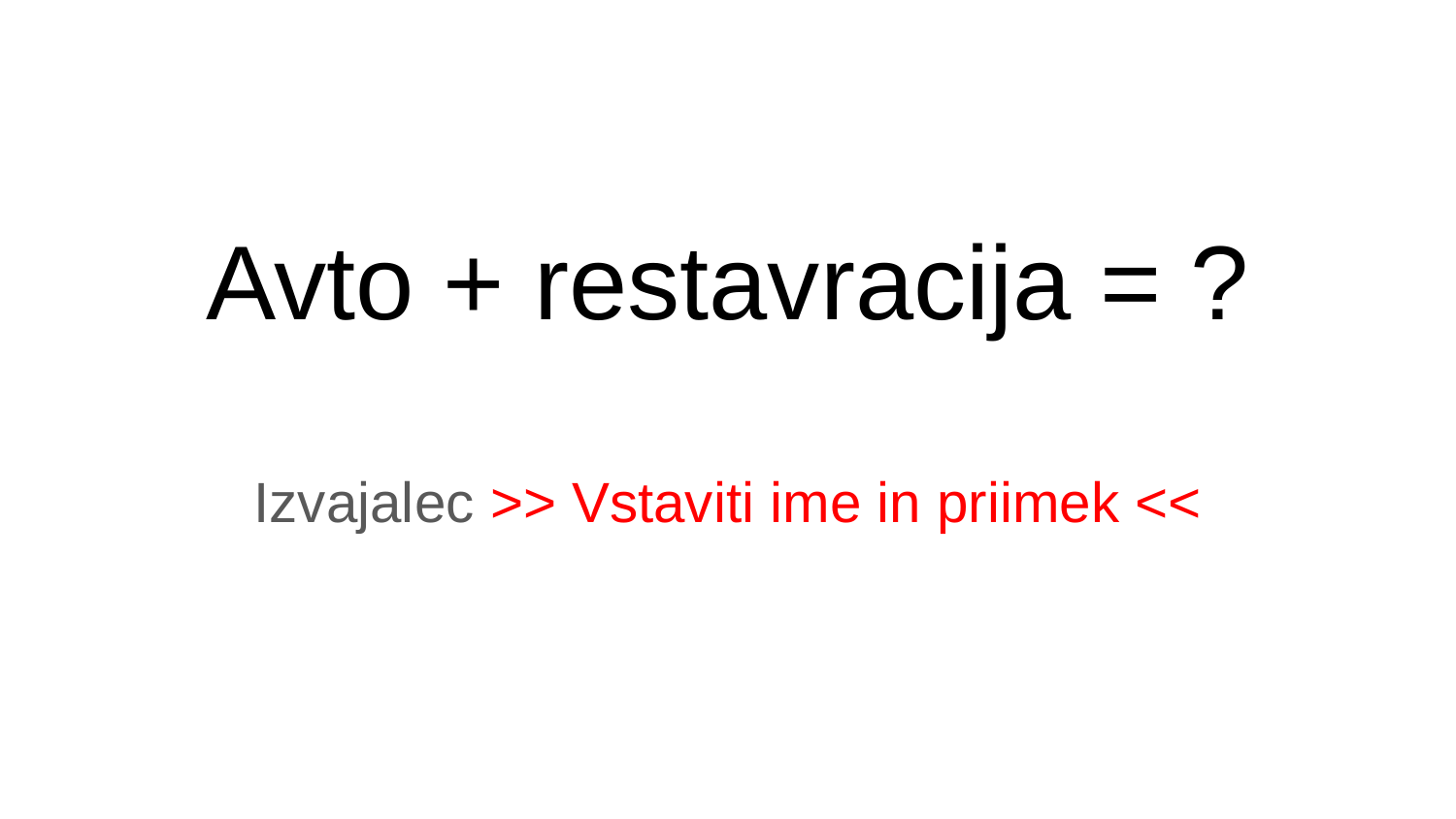

# Avto + restavracija = ?
Izvajalec >> Vstaviti ime in priimek <<